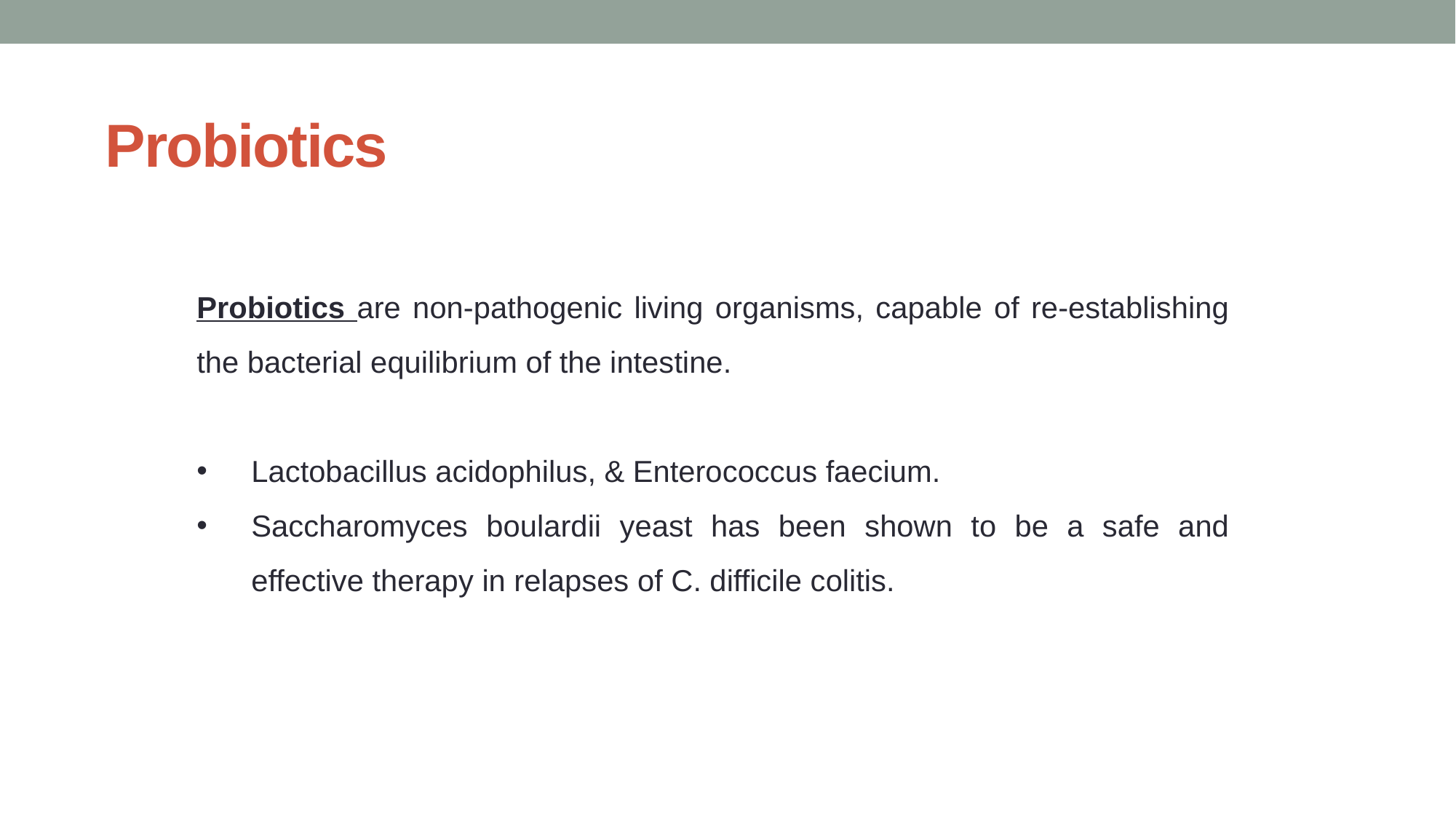

# Probiotics
Probiotics are non-pathogenic living organisms, capable of re-establishing the bacterial equilibrium of the intestine.

Lactobacillus acidophilus, & Enterococcus faecium.
Saccharomyces boulardii yeast has been shown to be a safe and effective therapy in relapses of C. difficile colitis.